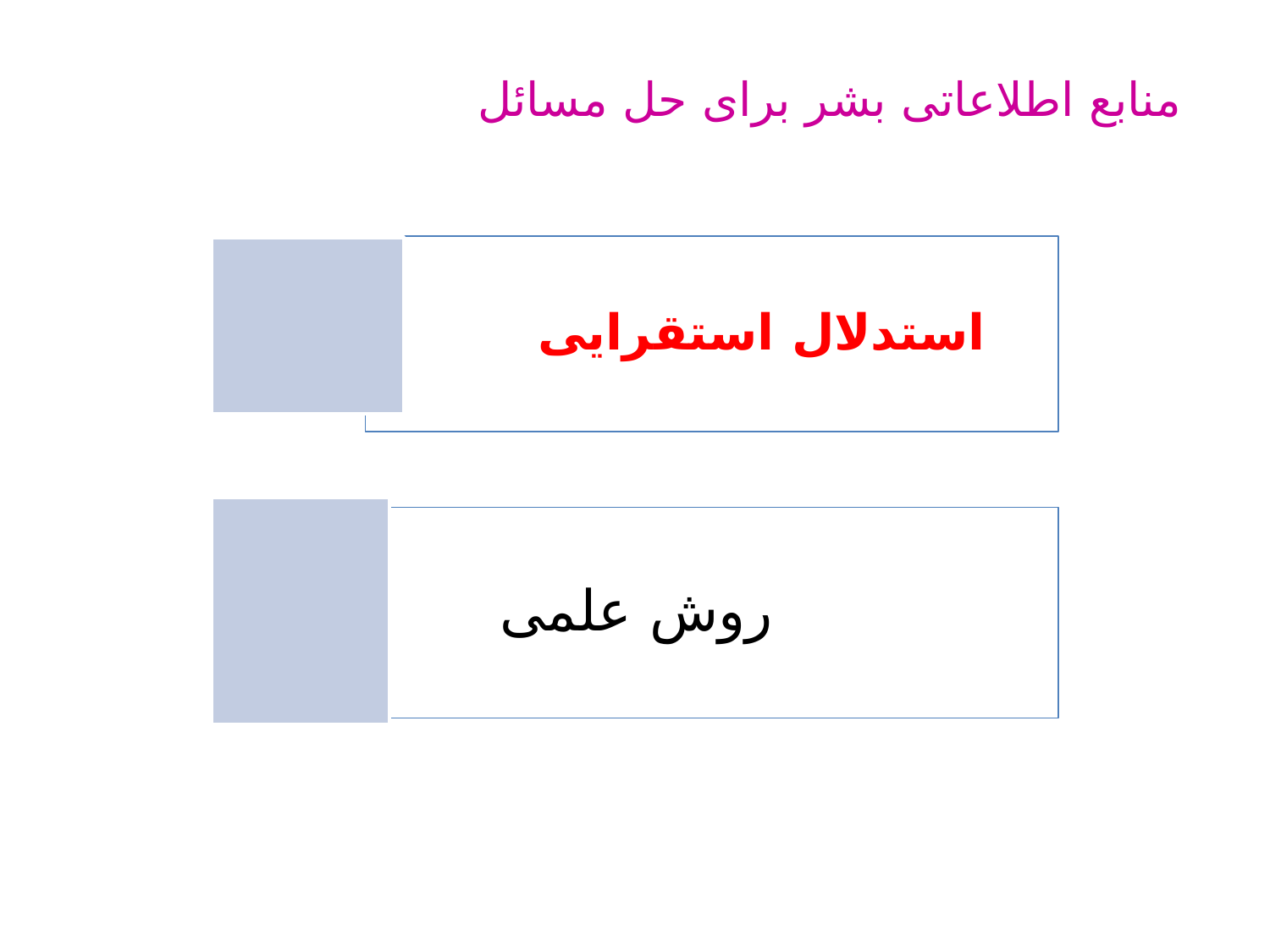

# منابع اطلاعاتی بشر برای حل مسائل
استدلال استقرایی
روش علمی